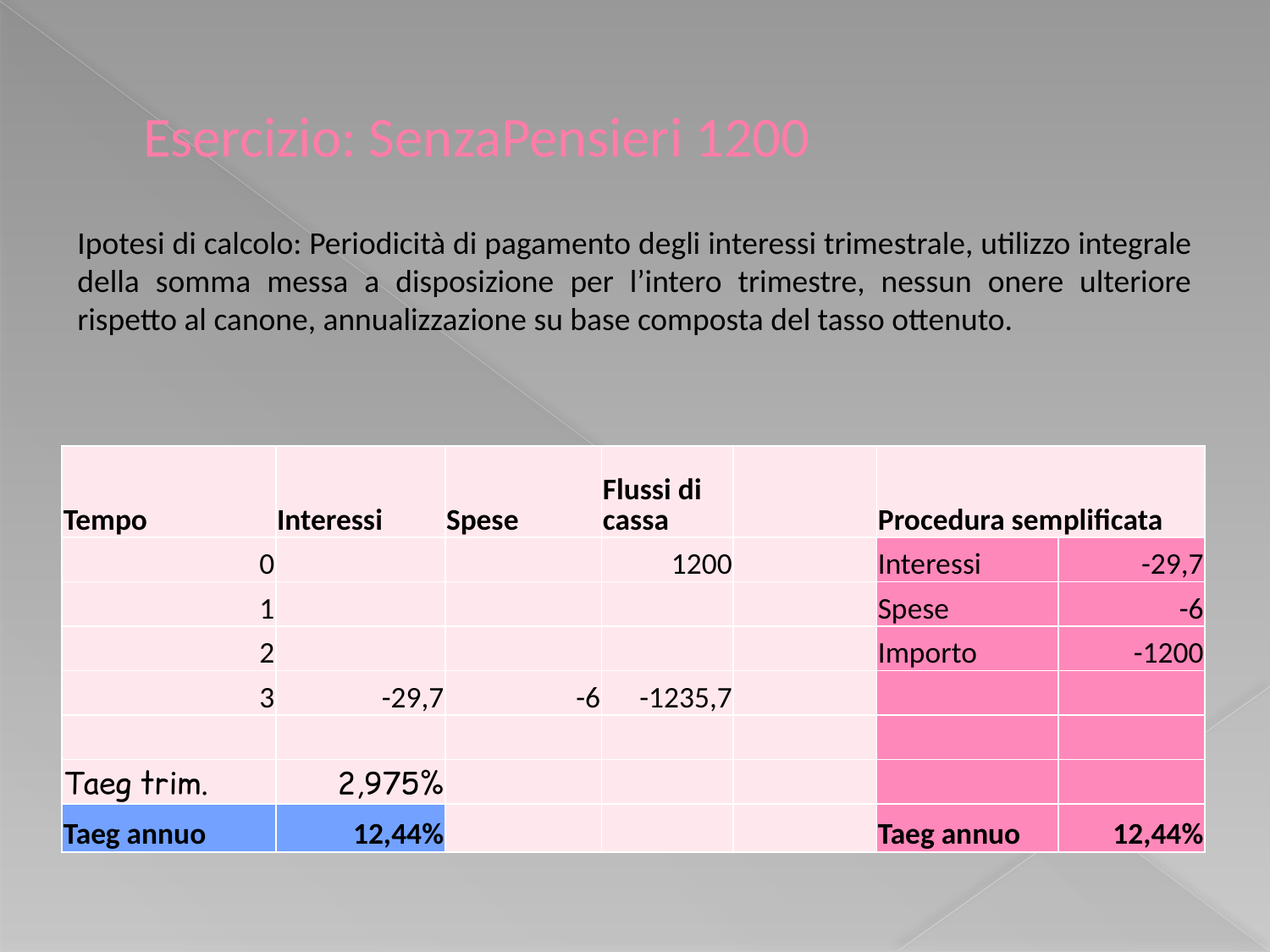

# Esercizio: SenzaPensieri 1200
Ipotesi di calcolo: Periodicità di pagamento degli interessi trimestrale, utilizzo integrale della somma messa a disposizione per l’intero trimestre, nessun onere ulteriore rispetto al canone, annualizzazione su base composta del tasso ottenuto.
| Tempo | Interessi | Spese | Flussi di cassa |  | Procedura semplificata |  |
| --- | --- | --- | --- | --- | --- | --- |
| 0 |  |  | 1200 |  | Interessi | -29,7 |
| 1 |  |  |  |  | Spese | -6 |
| 2 |  |  |  |  | Importo | -1200 |
| 3 | -29,7 | -6 | -1235,7 |  |  |  |
|  |  |  |  |  |  |  |
| Taeg trim. | 2,975% |  |  |  |  |  |
| Taeg annuo | 12,44% |  |  |  | Taeg annuo | 12,44% |